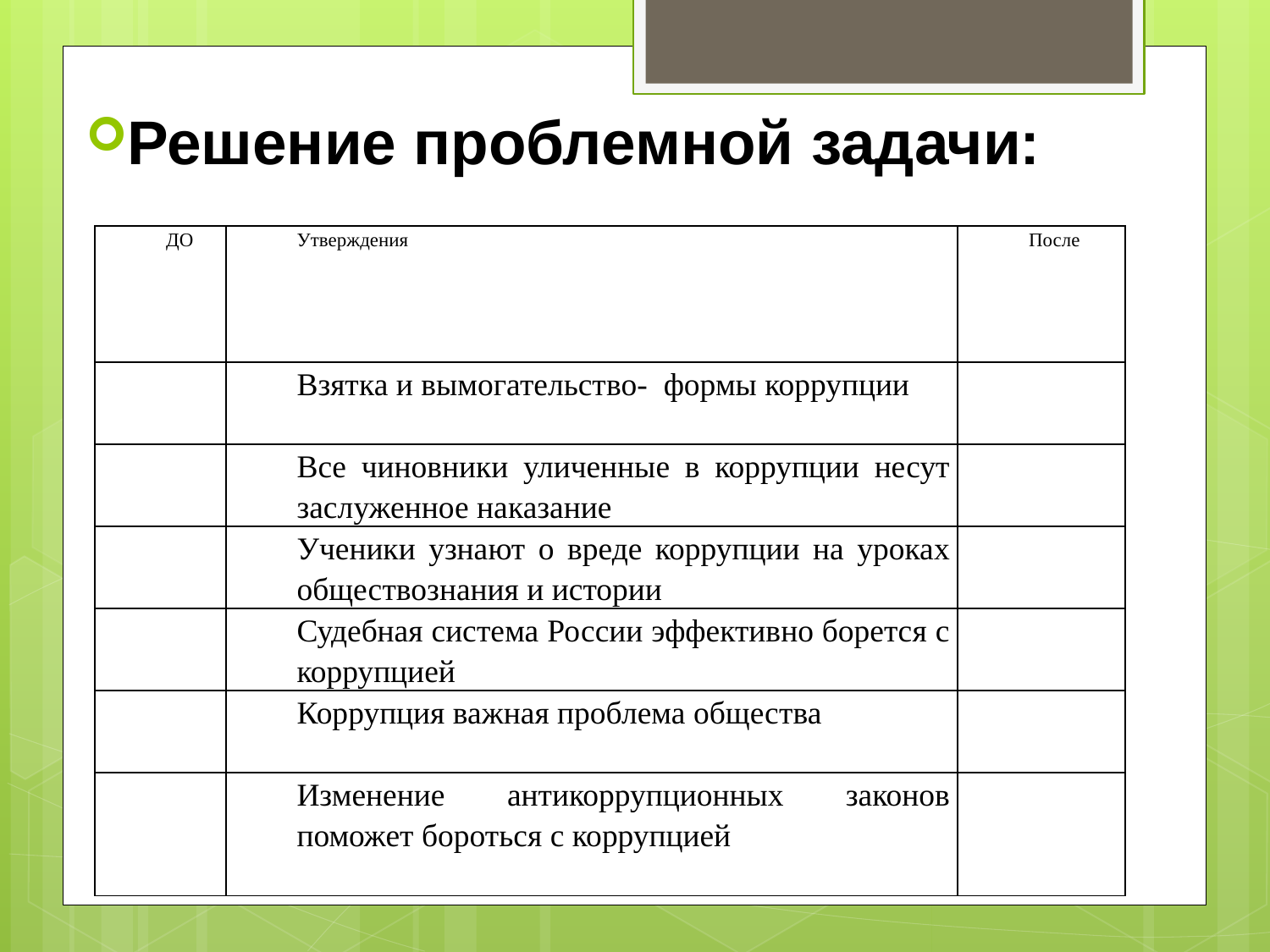

#
Решение проблемной задачи:

| ДО | Утверждения | После |
| --- | --- | --- |
|  | Взятка и вымогательство- формы коррупции |  |
|  | Все чиновники уличенные в коррупции несут заслуженное наказание |  |
|  | Ученики узнают о вреде коррупции на уроках обществознания и истории |  |
|  | Судебная система России эффективно борется с коррупцией |  |
|  | Коррупция важная проблема общества |  |
|  | Изменение антикоррупционных законов поможет бороться с коррупцией |  |